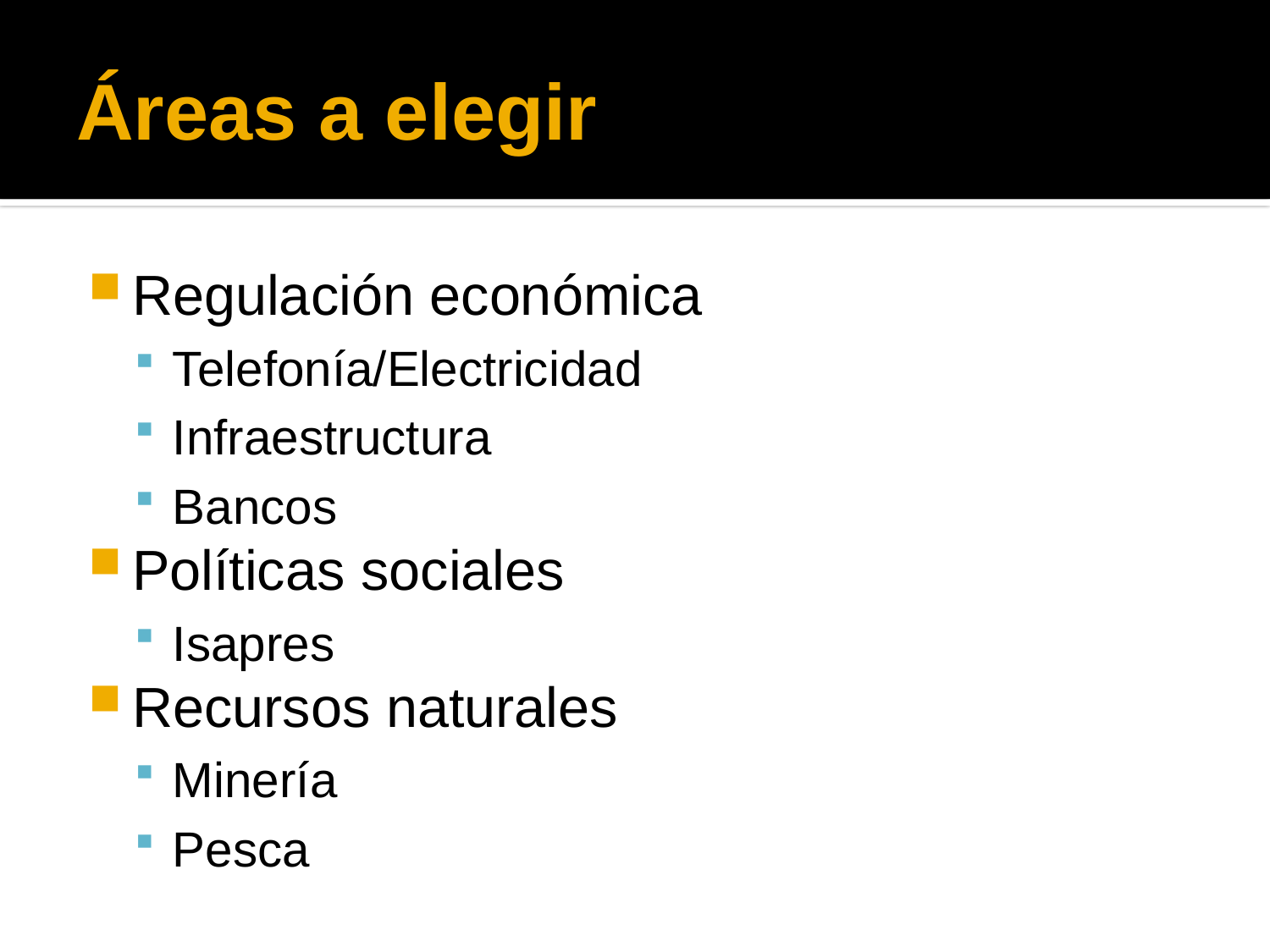

# Áreas a elegir
Regulación económica
Telefonía/Electricidad
Infraestructura
Bancos
Políticas sociales
Isapres
Recursos naturales
Minería
Pesca